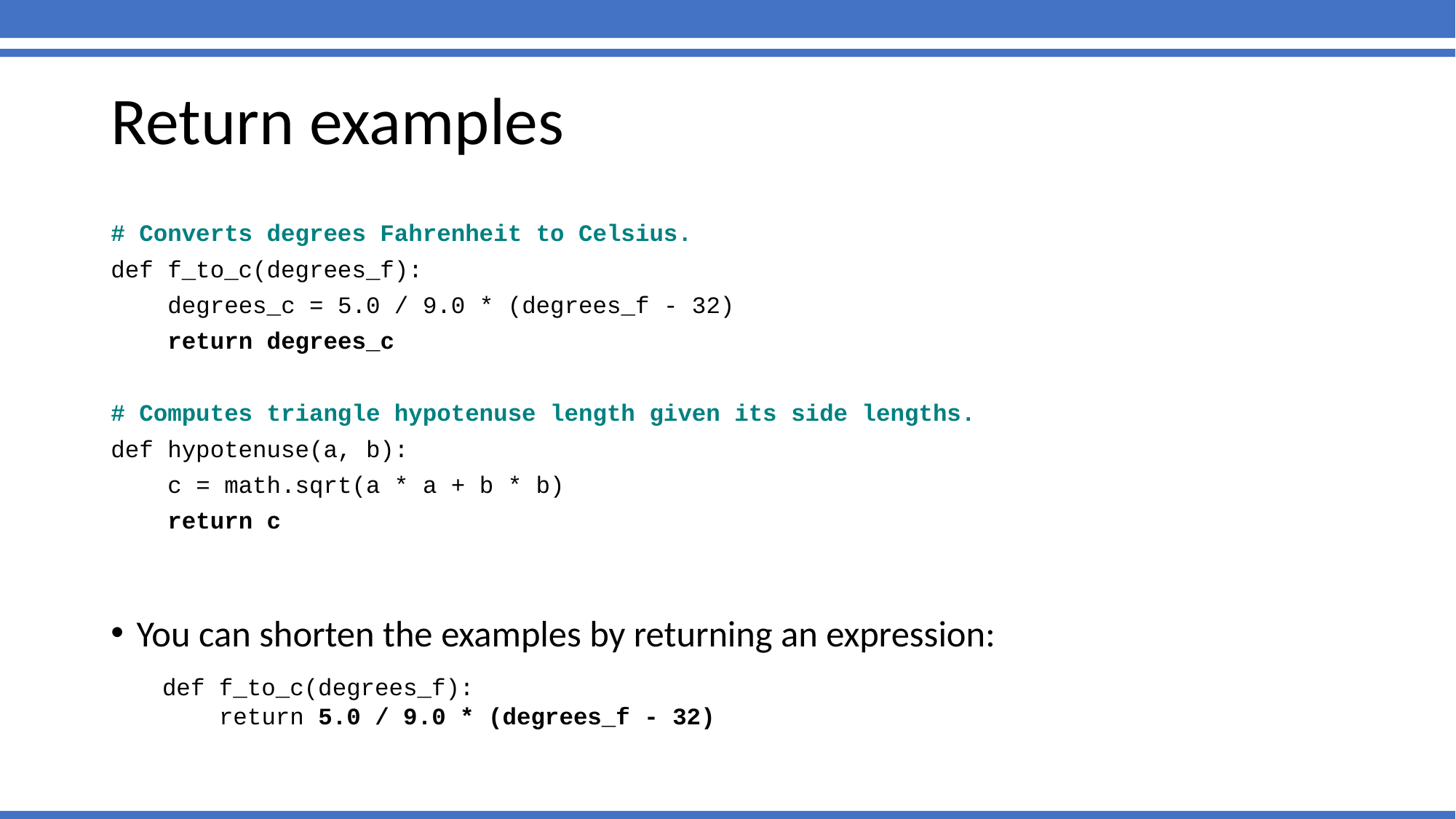

# Return examples
# Converts degrees Fahrenheit to Celsius.
def f_to_c(degrees_f):
    degrees_c = 5.0 / 9.0 * (degrees_f - 32)
    return degrees_c

# Computes triangle hypotenuse length given its side lengths.
def hypotenuse(a, b):
    c = math.sqrt(a * a + b * b)
    return c

You can shorten the examples by returning an expression:

def f_to_c(degrees_f):
    return 5.0 / 9.0 * (degrees_f - 32)